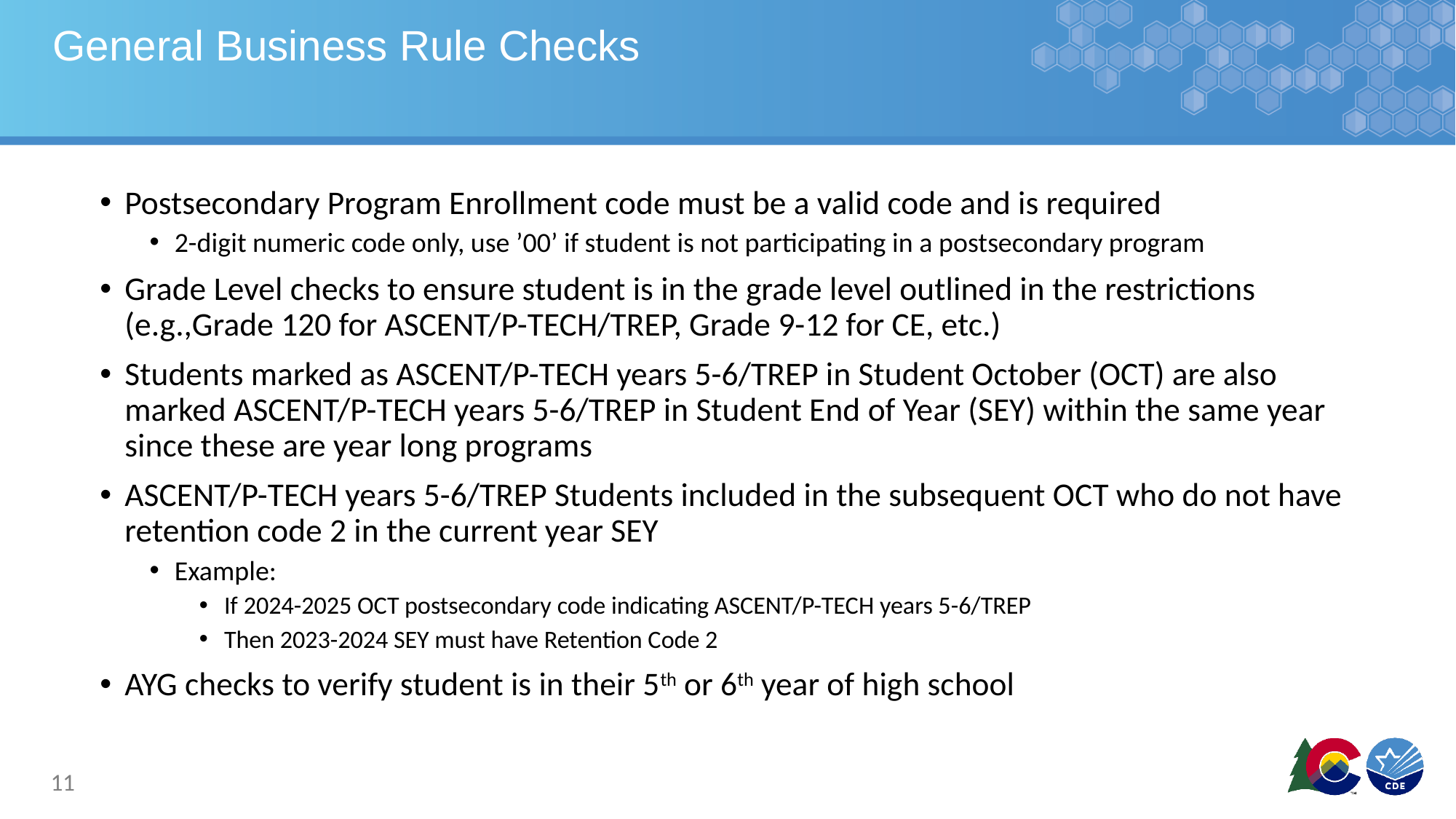

# General Business Rule Checks
Postsecondary Program Enrollment code must be a valid code and is required
2-digit numeric code only, use ’00’ if student is not participating in a postsecondary program
Grade Level checks to ensure student is in the grade level outlined in the restrictions (e.g.,Grade 120 for ASCENT/P-TECH/TREP, Grade 9-12 for CE, etc.)
Students marked as ASCENT/P-TECH years 5-6/TREP in Student October (OCT) are also marked ASCENT/P-TECH years 5-6/TREP in Student End of Year (SEY) within the same year since these are year long programs
ASCENT/P-TECH years 5-6/TREP Students included in the subsequent OCT who do not have retention code 2 in the current year SEY
Example:
If 2024-2025 OCT postsecondary code indicating ASCENT/P-TECH years 5-6/TREP
Then 2023-2024 SEY must have Retention Code 2
AYG checks to verify student is in their 5th or 6th year of high school

11